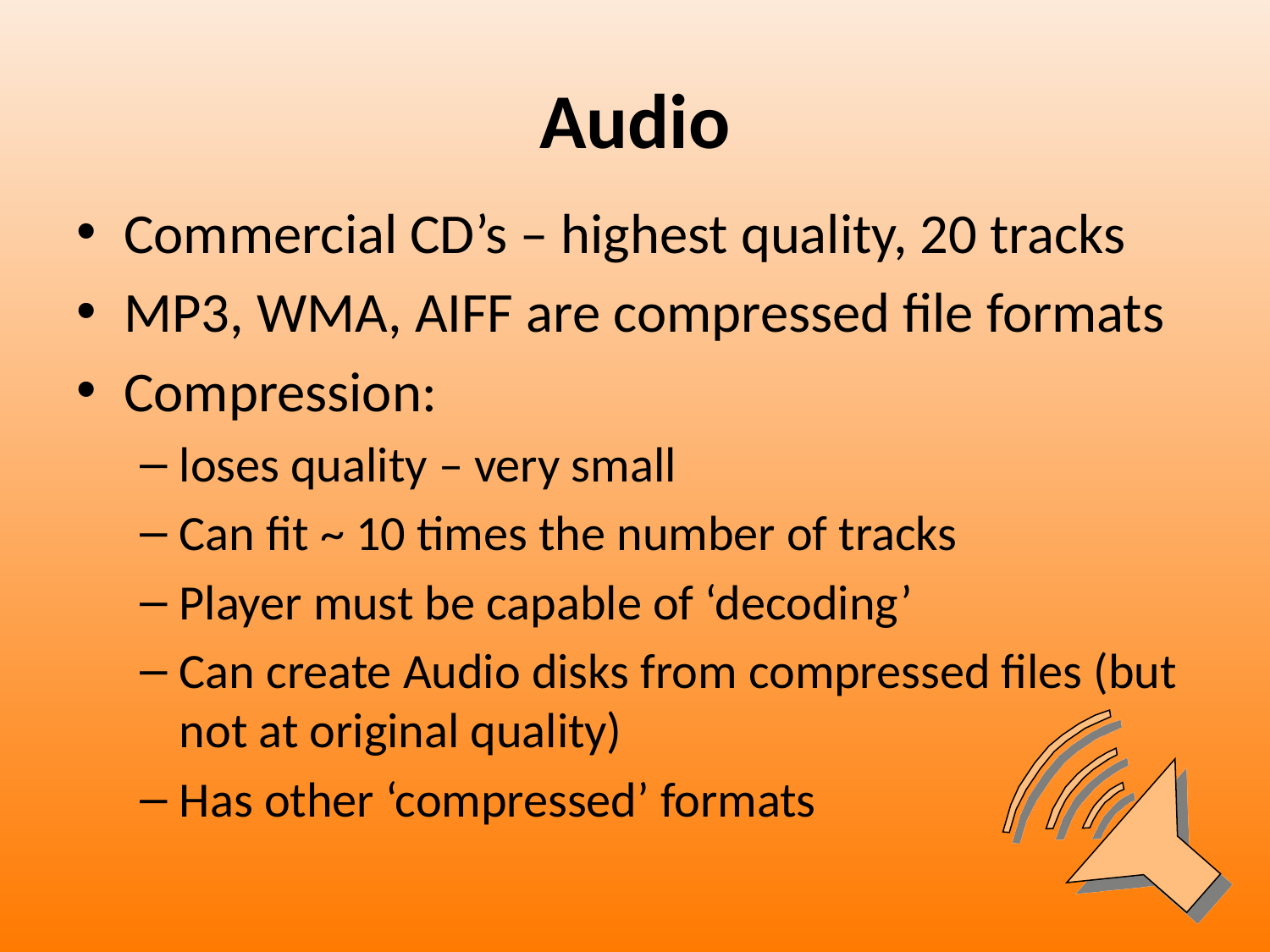

# Audio
Commercial CD’s – highest quality, 20 tracks
MP3, WMA, AIFF are compressed file formats
Compression:
loses quality – very small
Can fit ~ 10 times the number of tracks
Player must be capable of ‘decoding’
Can create Audio disks from compressed files (but not at original quality)
Has other ‘compressed’ formats